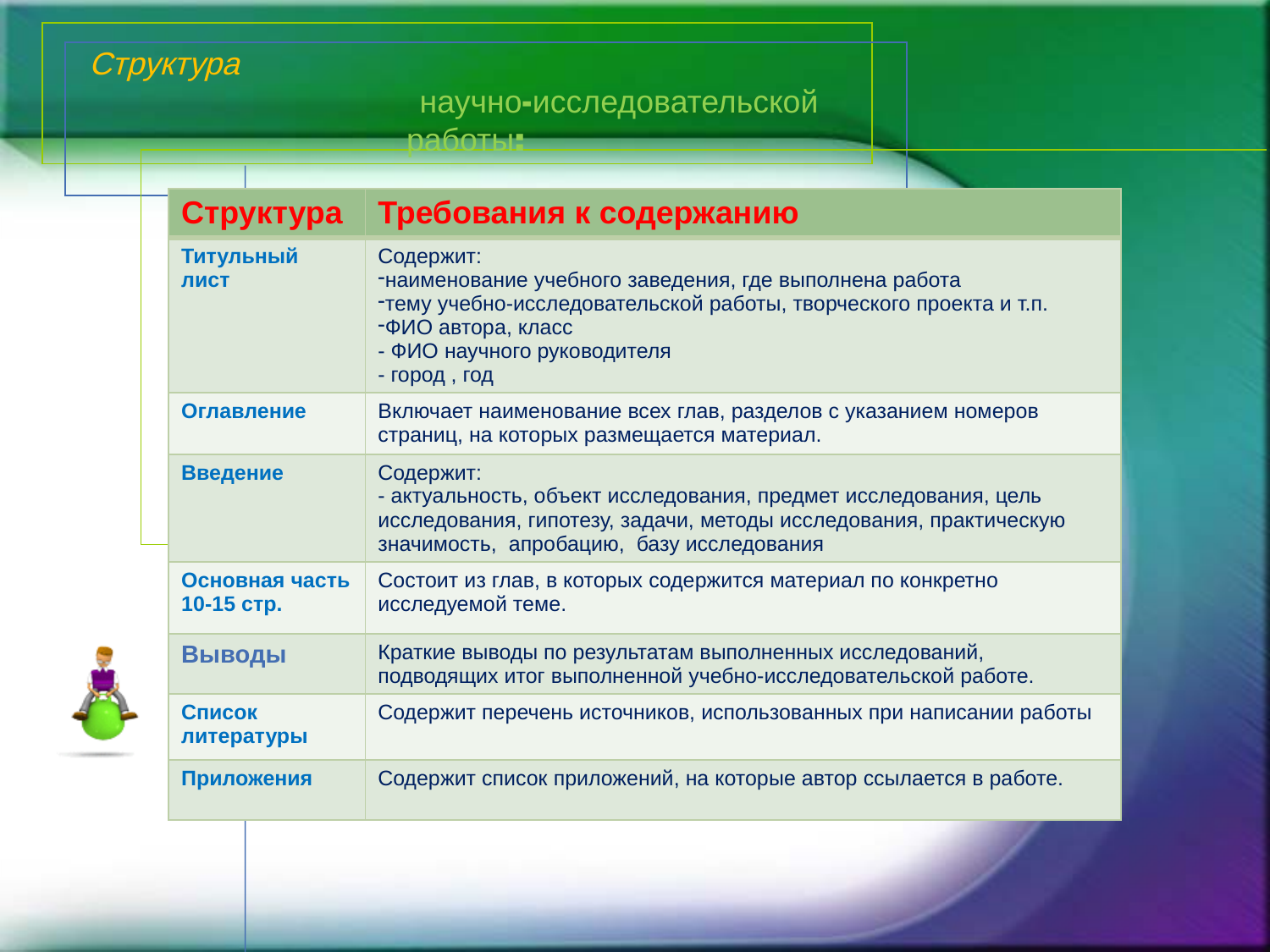

# Структура                                                                                       научно-исследовательской работы:
| Структура | Требования к содержанию |
| --- | --- |
| Титульный лист | Содержит: наименование учебного заведения, где выполнена работа тему учебно-исследовательской работы, творческого проекта и т.п. ФИО автора, класс - ФИО научного руководителя - город , год |
| Оглавление | Включает наименование всех глав, разделов с указанием номеров страниц, на которых размещается материал. |
| Введение | Содержит: - актуальность, объект исследования, предмет исследования, цель исследования, гипотезу, задачи, методы исследования, практическую значимость, апробацию, базу исследования |
| Основная часть 10-15 стр. | Состоит из глав, в которых содержится материал по конкретно исследуемой теме. |
| Выводы | Краткие выводы по результатам выполненных исследований, подводящих итог выполненной учебно-исследовательской работе. |
| Список литературы | Содержит перечень источников, использованных при написании работы |
| Приложения | Содержит список приложений, на которые автор ссылается в работе. |